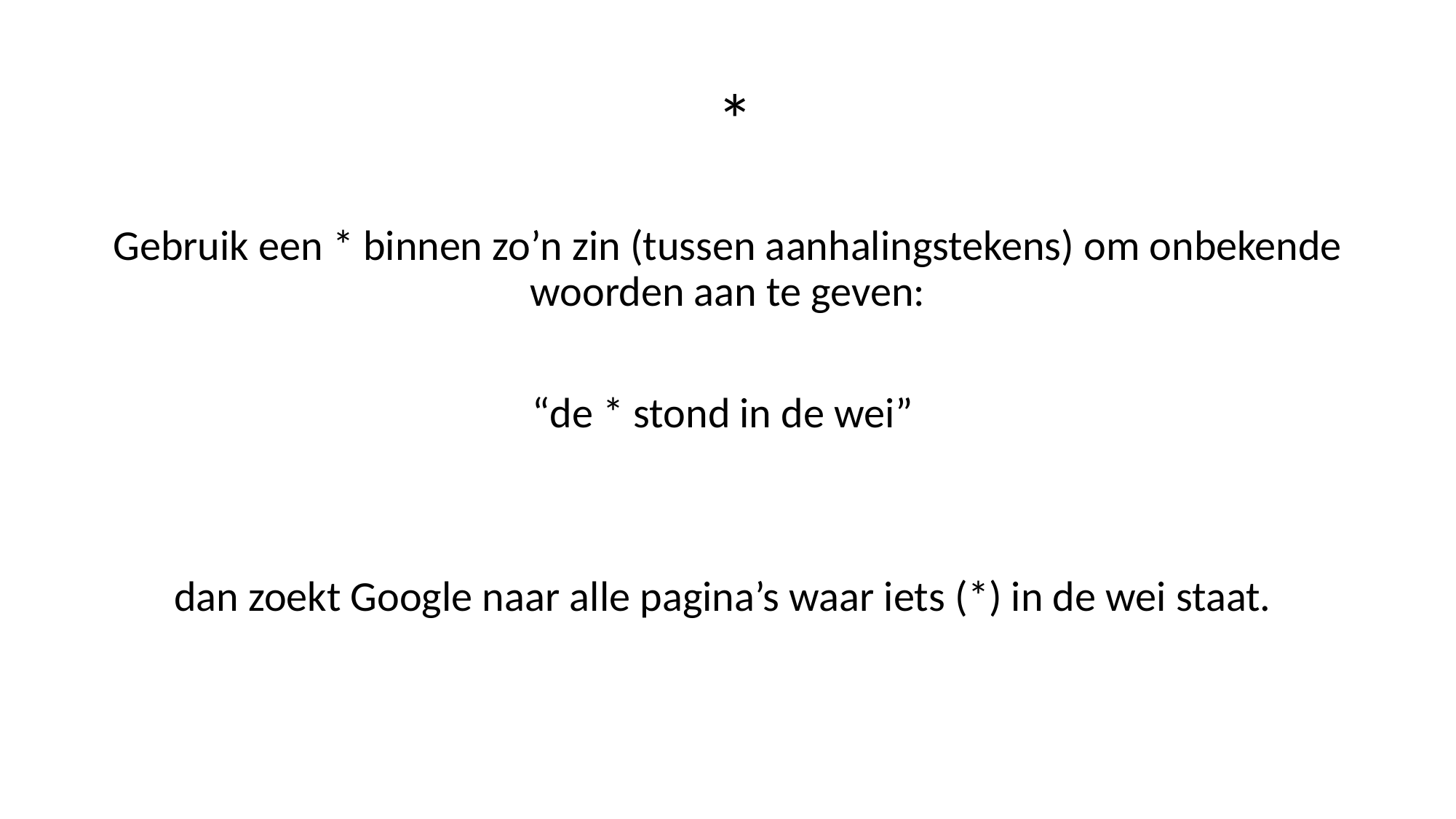

# *
Gebruik een * binnen zo’n zin (tussen aanhalingstekens) om onbekende woorden aan te geven:

“de * stond in de wei”

dan zoekt Google naar alle pagina’s waar iets (*) in de wei staat.